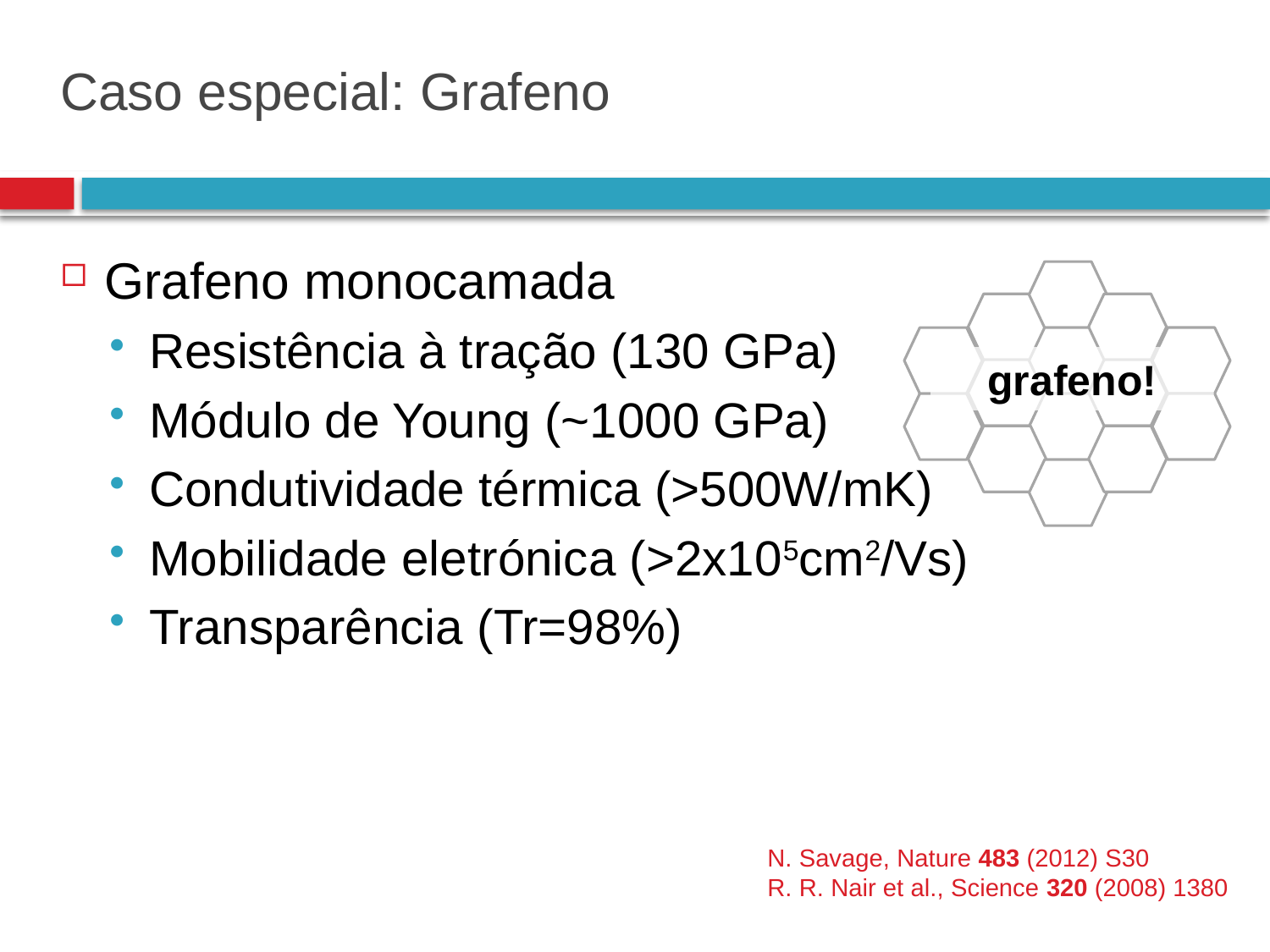

# Caso especial: Grafeno
Grafeno monocamada
Resistência à tração (130 GPa)
Módulo de Young (~1000 GPa)
Condutividade térmica (>500W/mK)
Mobilidade eletrónica (>2x105cm2/Vs)
Transparência (Tr=98%)

grafeno!
N. Savage, Nature 483 (2012) S30
R. R. Nair et al., Science 320 (2008) 1380